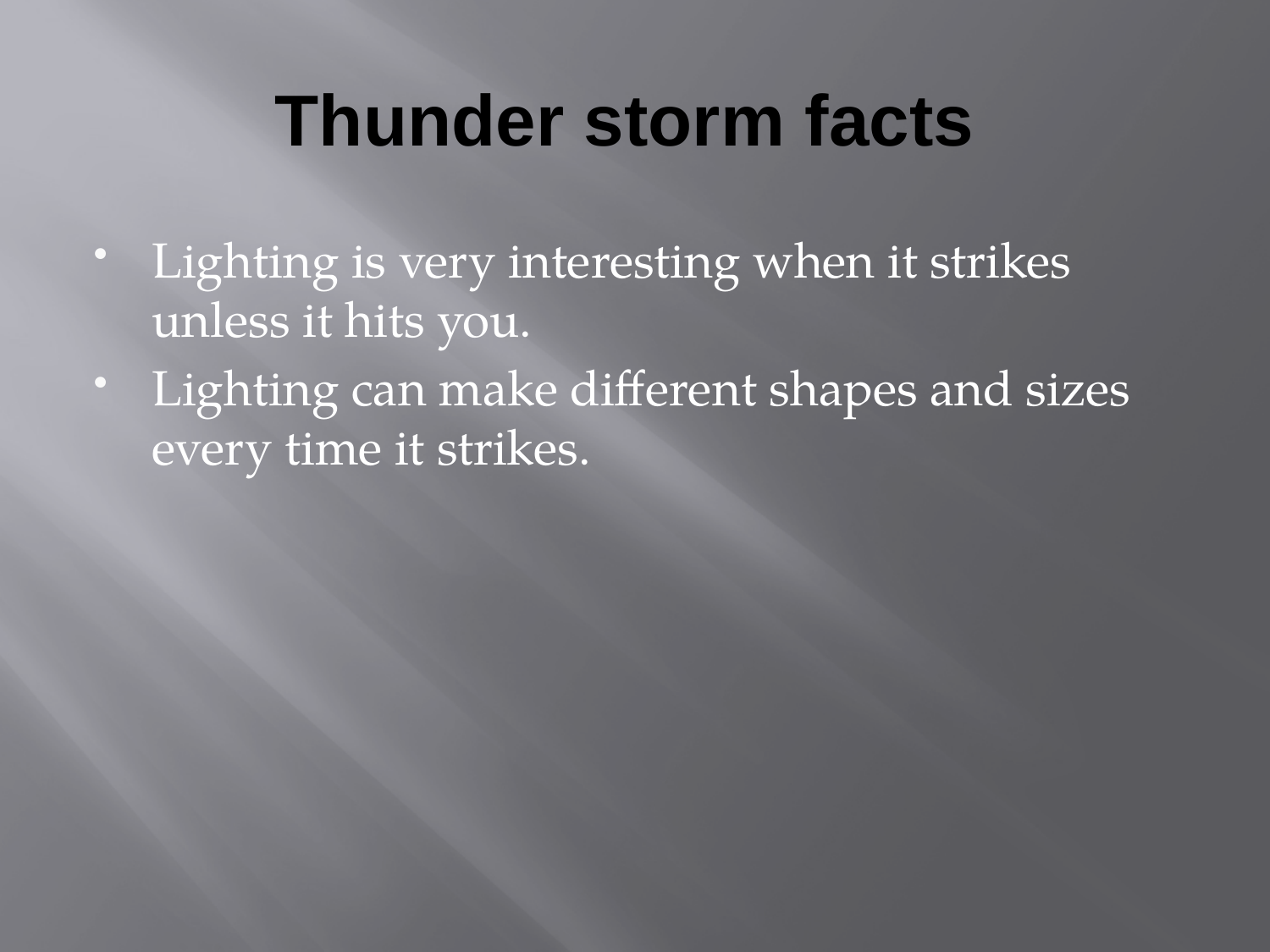

# Thunder storm facts
Lighting is very interesting when it strikes unless it hits you.
Lighting can make different shapes and sizes every time it strikes.